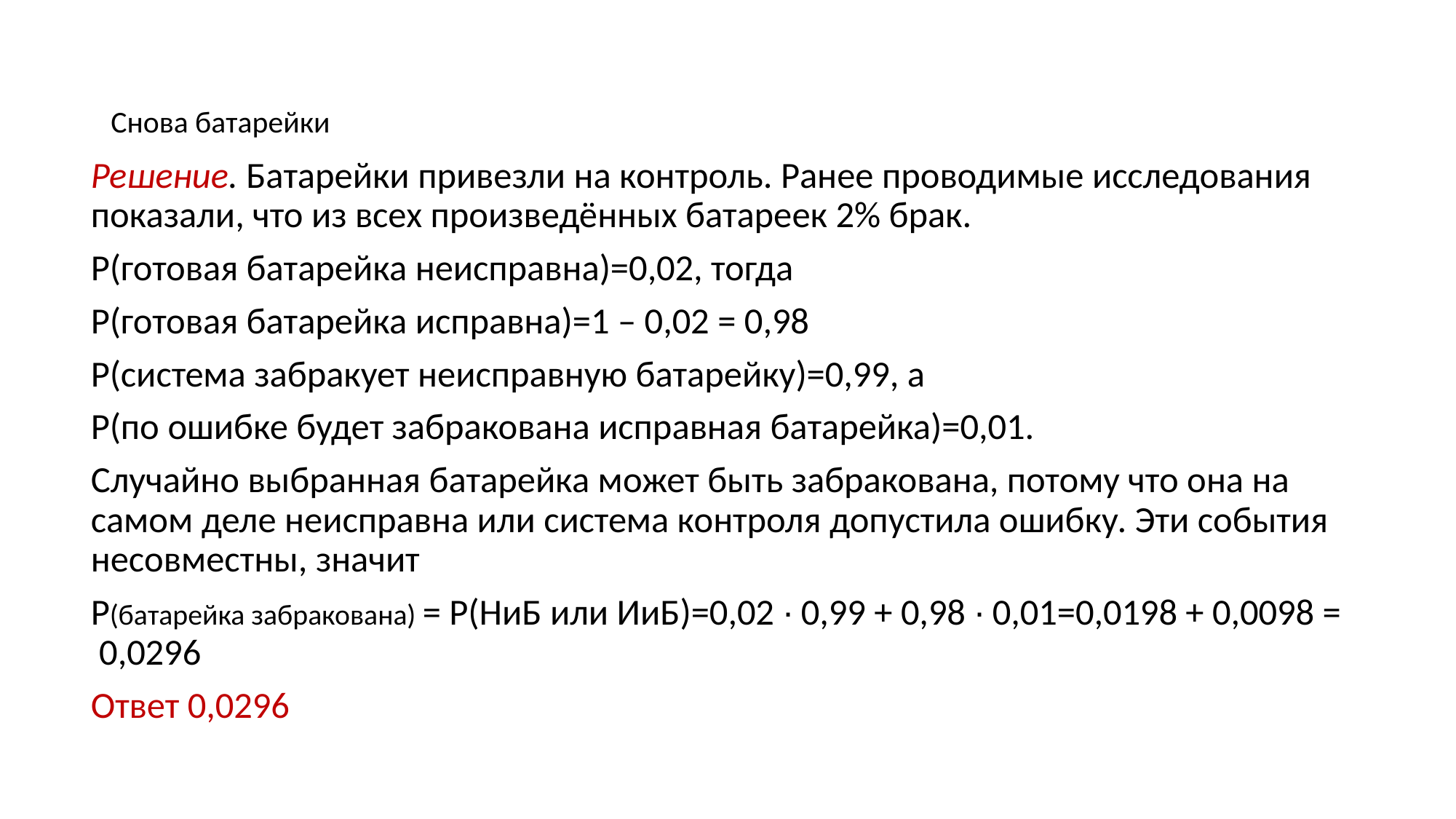

# Снова батарейки
Решение. Батарейки привезли на контроль. Ранее проводимые исследования показали, что из всех произведённых батареек 2% брак.
Р(готовая батарейка неисправна)=0,02, тогда
Р(готовая батарейка исправна)=1 – 0,02 = 0,98
Р(система забракует неисправную батарейку)=0,99, а
Р(по ошибке будет забракована исправная батарейка)=0,01.
Случайно выбранная батарейка может быть забракована, потому что она на самом деле неисправна или система контроля допустила ошибку. Эти события несовместны, значит
Р(батарейка забракована) = Р(НиБ или ИиБ)=0,02 ∙ 0,99 + 0,98 ∙ 0,01=0,0198 + 0,0098 =  0,0296
Ответ 0,0296